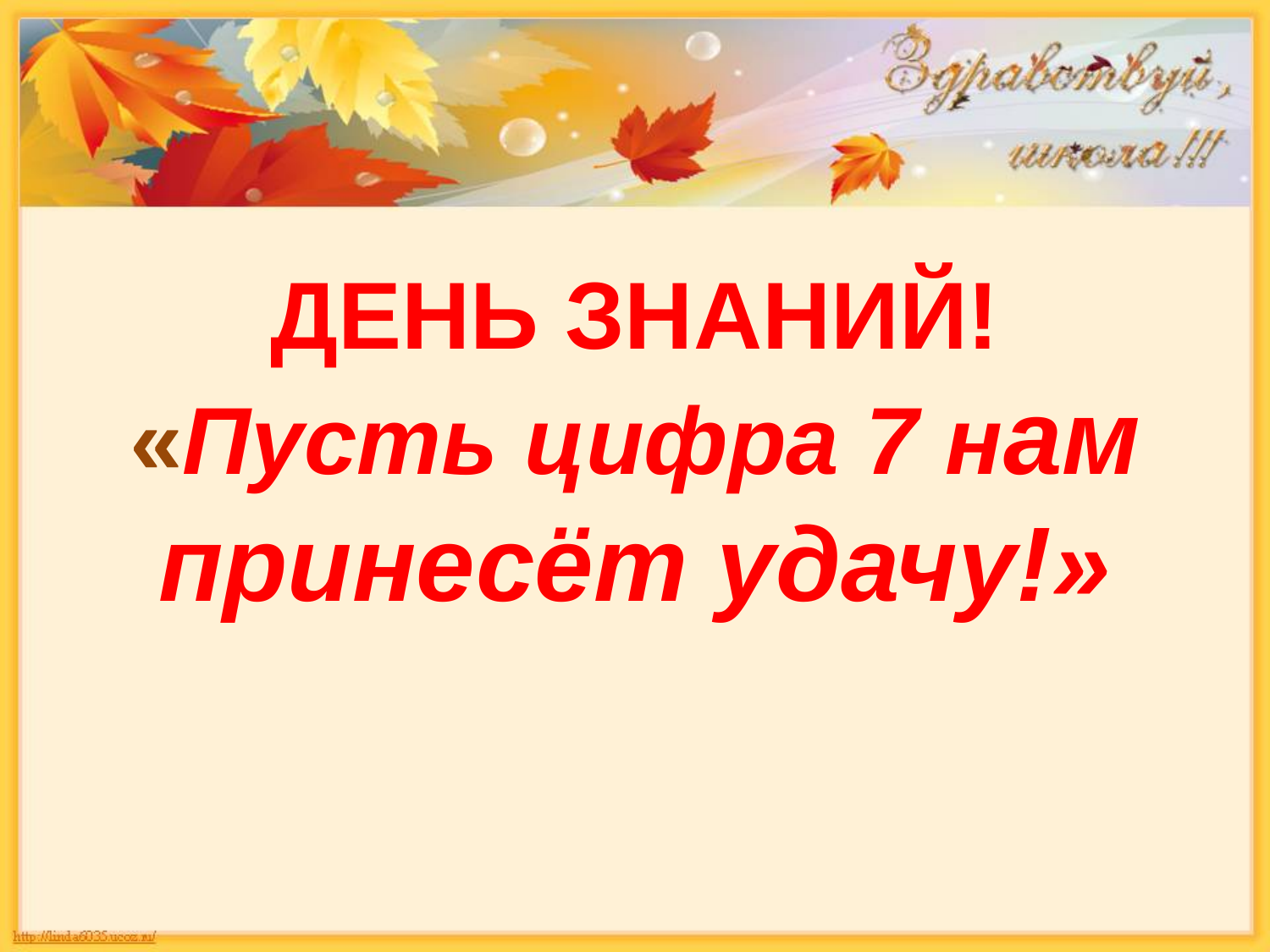

ДЕНЬ ЗНАНИЙ!
«Пусть цифра 7 нам принесёт удачу!»